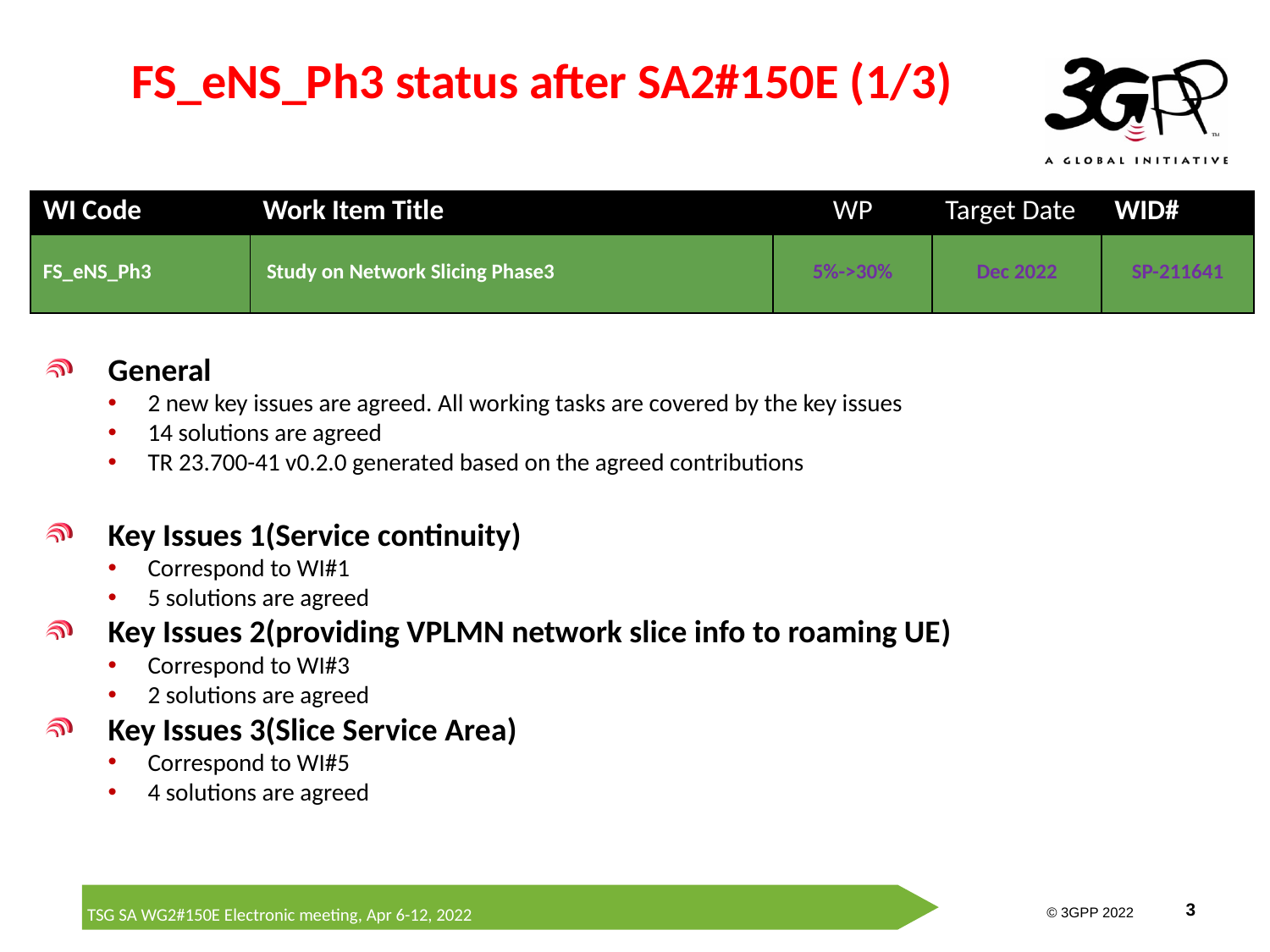

# FS_eNS_Ph3 status after SA2#150E (1/3)
| WI Code | Work Item Title | WP | Target Date | WID# |
| --- | --- | --- | --- | --- |
| FS\_eNS\_Ph3 | Study on Network Slicing Phase3 | 5%->30% | Dec 2022 | SP-211641 |
General
2 new key issues are agreed. All working tasks are covered by the key issues
14 solutions are agreed
TR 23.700-41 v0.2.0 generated based on the agreed contributions

Key Issues 1(Service continuity)
Correspond to WI#1
5 solutions are agreed
Key Issues 2(providing VPLMN network slice info to roaming UE)
Correspond to WI#3
2 solutions are agreed
Key Issues 3(Slice Service Area)
Correspond to WI#5
4 solutions are agreed